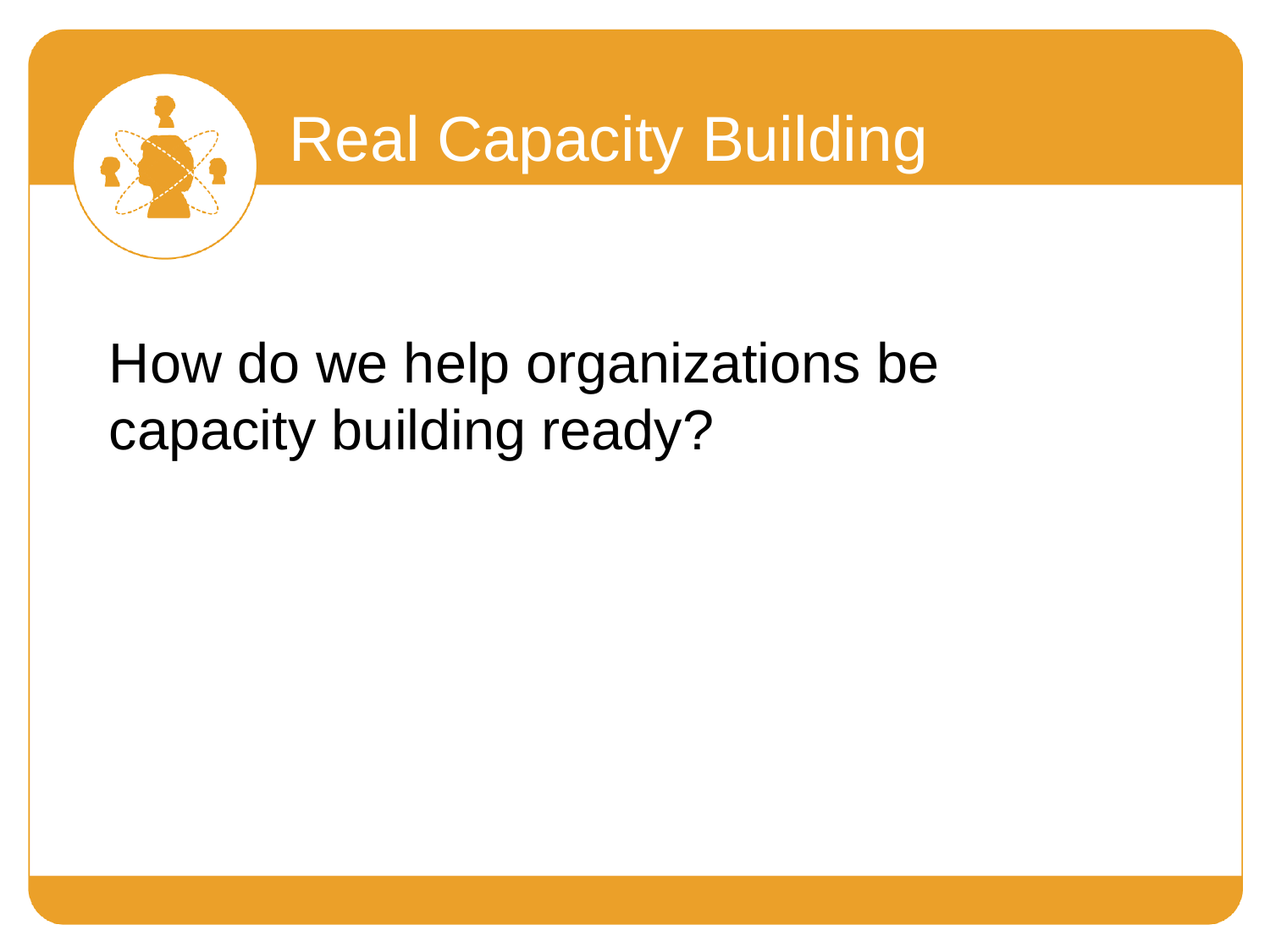

Real Capacity Building
How do we help organizations be capacity building ready?